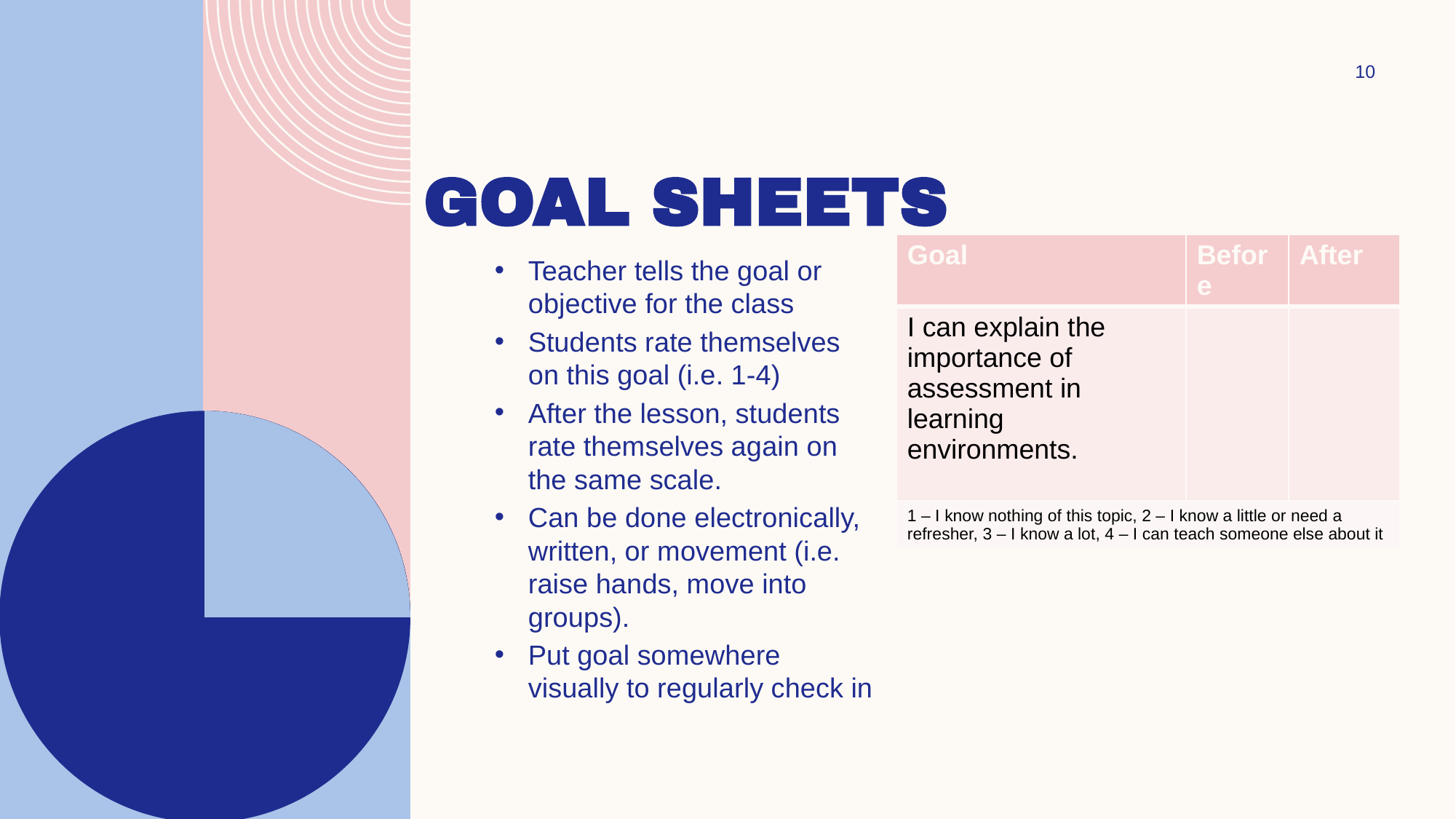

10
# Goal Sheets
| Goal | Before | After |
| --- | --- | --- |
| I can explain the importance of assessment in learning environments. |  |  |
| 1 – I know nothing of this topic, 2 – I know a little or need a refresher, 3 – I know a lot, 4 – I can teach someone else about it |  |  |
Teacher tells the goal or objective for the class
Students rate themselves on this goal (i.e. 1-4)
After the lesson, students rate themselves again on the same scale.
Can be done electronically, written, or movement (i.e. raise hands, move into groups).
Put goal somewhere visually to regularly check in